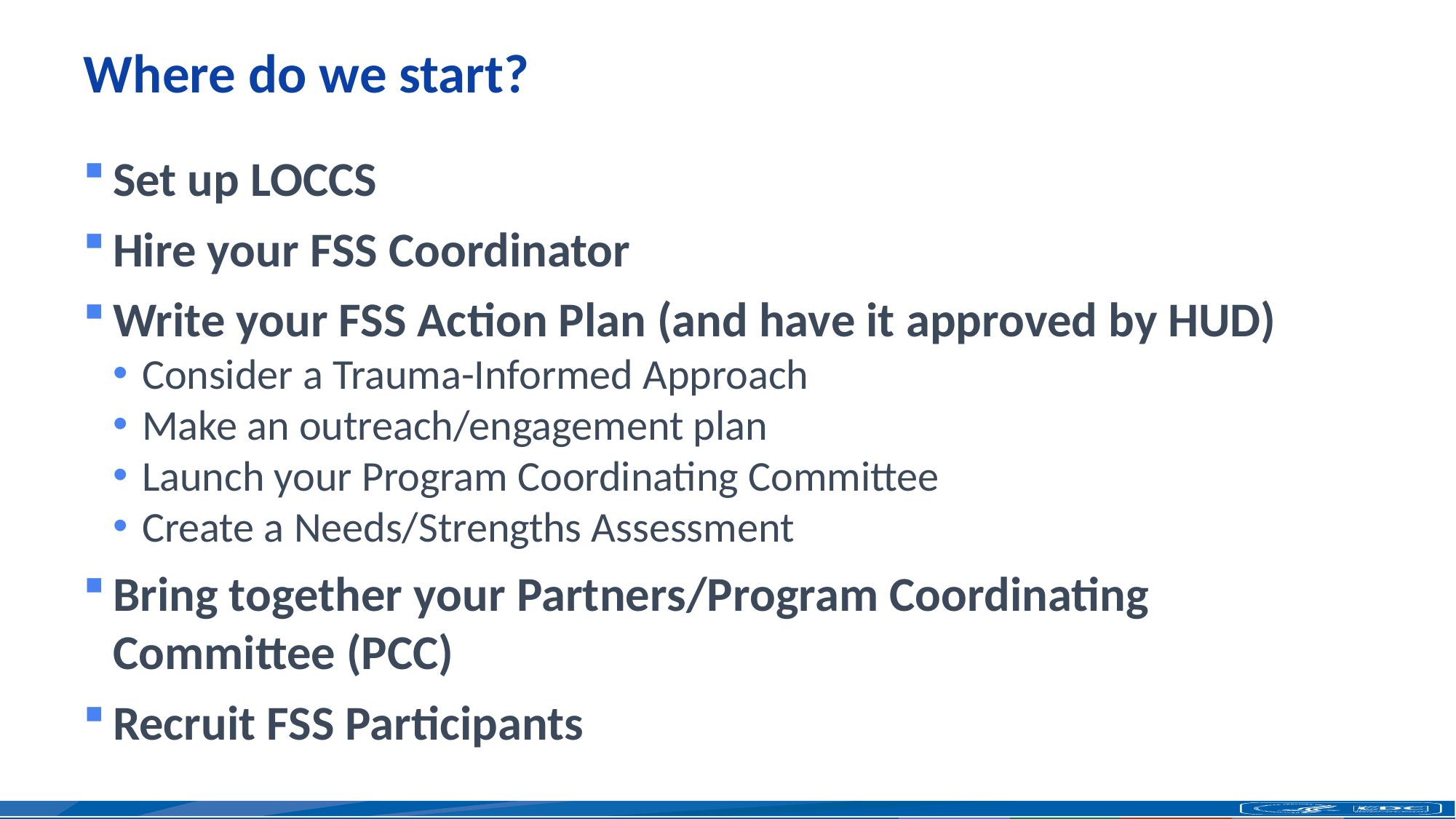

# Where do we start?
Set up LOCCS
Hire your FSS Coordinator
Write your FSS Action Plan (and have it approved by HUD)
Consider a Trauma-Informed Approach
Make an outreach/engagement plan
Launch your Program Coordinating Committee
Create a Needs/Strengths Assessment
Bring together your Partners/Program Coordinating Committee (PCC)
Recruit FSS Participants